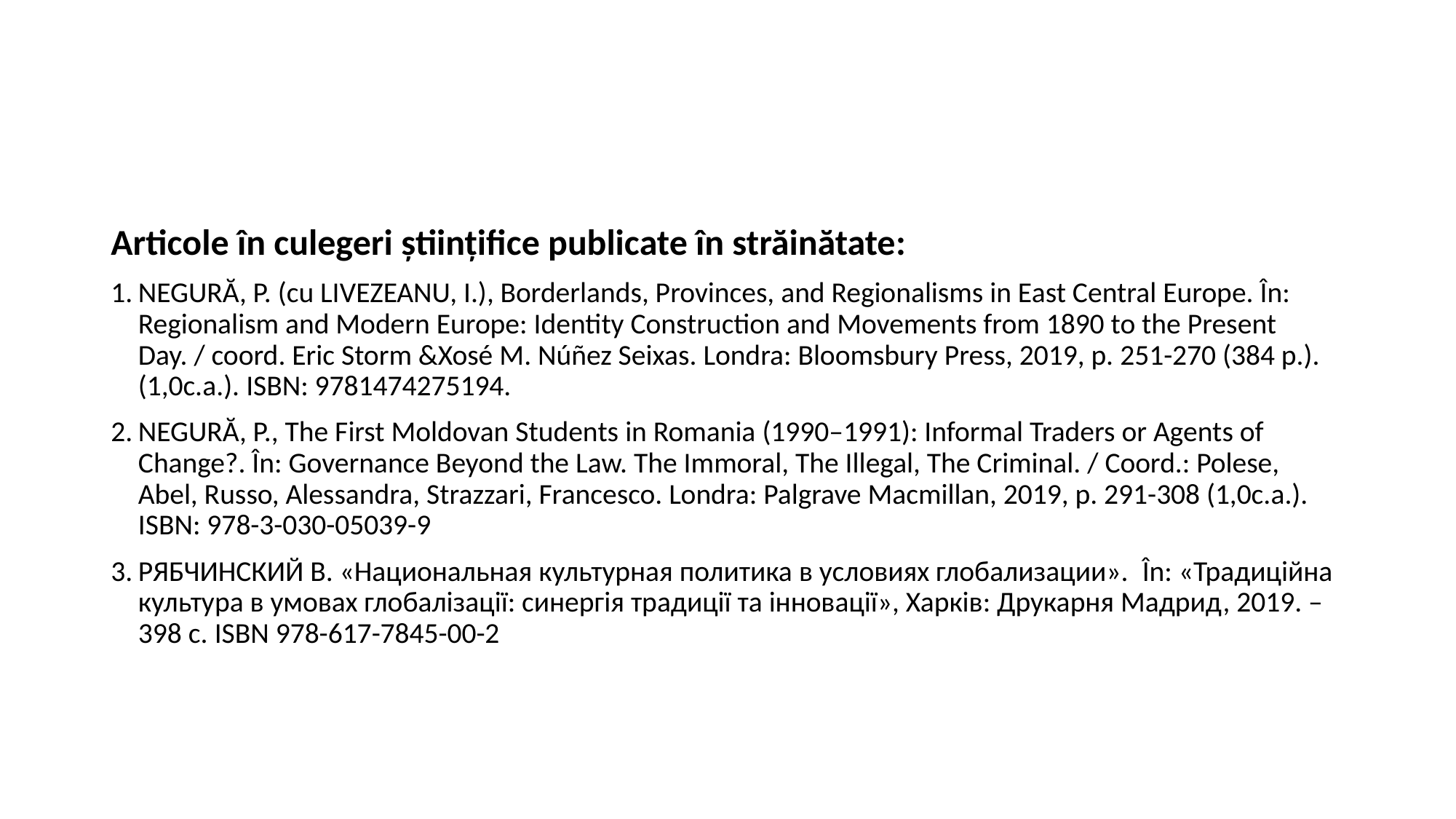

#
Articole în culegeri științifice publicate în străinătate:
NEGURĂ, P. (cu LIVEZEANU, I.), Borderlands, Provinces, and Regionalisms in East Central Europe. În: Regionalism and Modern Europe: Identity Construction and Movements from 1890 to the Present Day. / coord. Eric Storm &Xosé M. Núñez Seixas. Londra: Bloomsbury Press, 2019, p. 251-270 (384 p.). (1,0c.a.). ISBN: 9781474275194.
NEGURĂ, P., The First Moldovan Students in Romania (1990–1991): Informal Traders or Agents of Change?. În: Governance Beyond the Law. The Immoral, The Illegal, The Criminal. / Coord.: Polese, Abel, Russo, Alessandra, Strazzari, Francesco. Londra: Palgrave Macmillan, 2019, p. 291-308 (1,0c.a.). ISBN: 978-3-030-05039-9
РЯБЧИНСКИЙ В. «Национальная культурная политика в условиях глобализации».  În: «Традиційна культура в умовах глобалізації: синергія традиції та інновації», Харків: Друкарня Мадрид, 2019. – 398 с. ISBN 978-617-7845-00-2